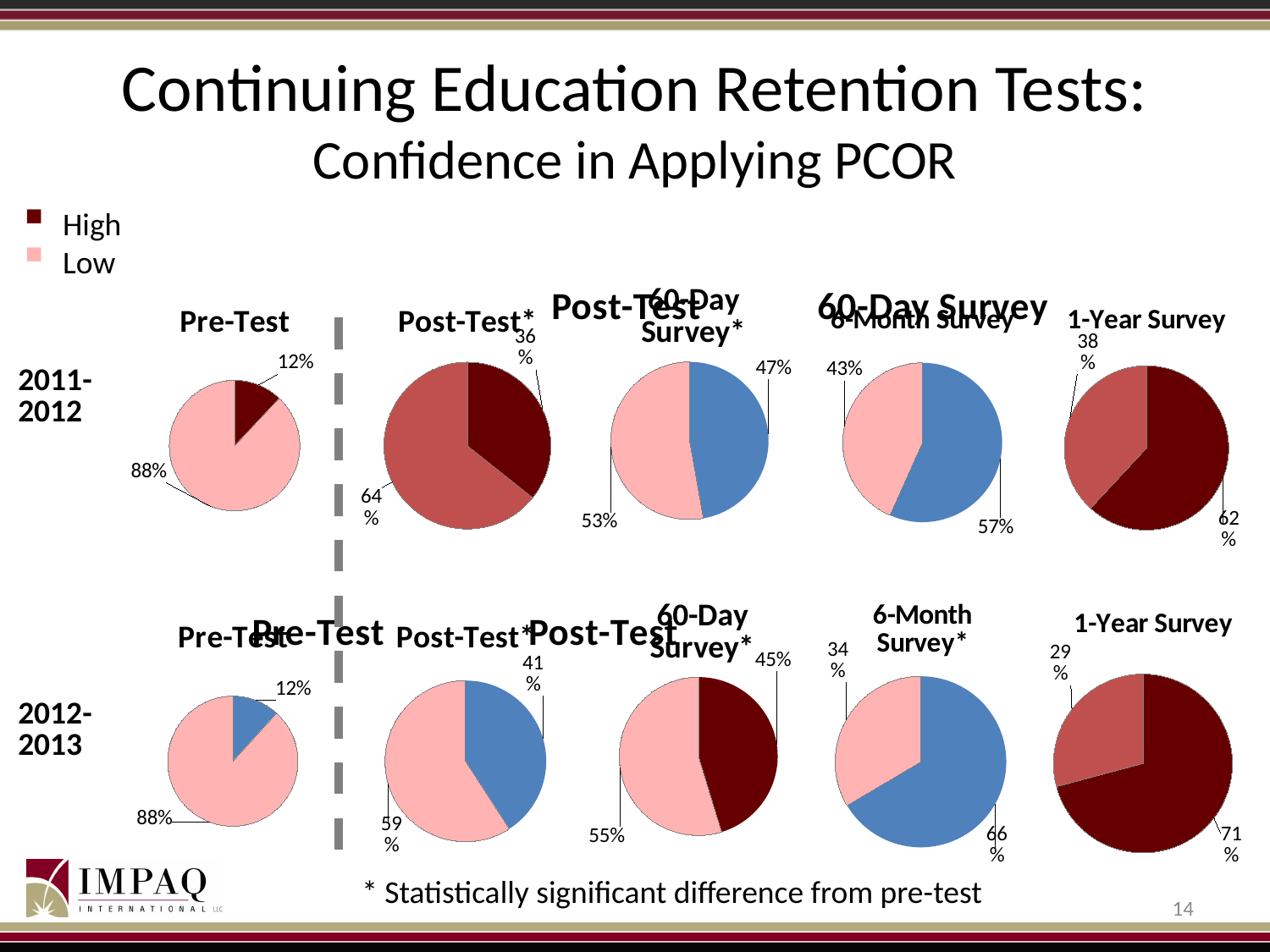

# Continuing Education Retention Tests: Confidence in Applying PCOR
High
Low

### Chart: 60-Day Survey*

| Category | Confidence Level |
|---|---|
| High | 0.472 |
| Low | 0.528 |

### Chart: Post-Test

| Category |
|---|

### Chart: 60-Day Survey

| Category |
|---|

### Chart: Pre-Test

| Category | Confidence Level |
|---|---|
| High | 0.12 |
| Low | 0.88 |

### Chart: Post-Test*

| Category | Confidence Level |
|---|---|
| High | 0.357 |
| Low | 0.643 |

### Chart: 6-Month Survey

| Category | Confidence Level |
|---|---|
| High | 0.567 |
| Low | 0.433 |

### Chart: 1-Year Survey

| Category | Confidence Level |
|---|---|
| High | 0.619 |
| Low | 0.381 |
| 2011-2012 |  |  |  |  |  |
| --- | --- | --- | --- | --- | --- |
| 2012-2013 |  |  |  |  |  |

### Chart: 60-Day Survey*

| Category | Confidence Level |
|---|---|
| High | 0.4525 |
| Low | 0.5475 |

### Chart: 6-Month Survey*

| Category | Confidence Level |
|---|---|
| High | 0.6649 |
| Low | 0.3351 |

### Chart: Pre-Test

| Category |
|---|

### Chart: Post-Test

| Category |
|---|

### Chart: Pre-Test

| Category | Confidence Level |
|---|---|
| High | 0.117 |
| Low | 0.88 |

### Chart: Post-Test*

| Category | Confidence Level |
|---|---|
| High | 0.4085 |
| Low | 0.5915 |

### Chart: 1-Year Survey

| Category | Confidence Level |
|---|---|
| High | 0.7083 |
| Low | 0.2917 |
* Statistically significant difference from pre-test
14